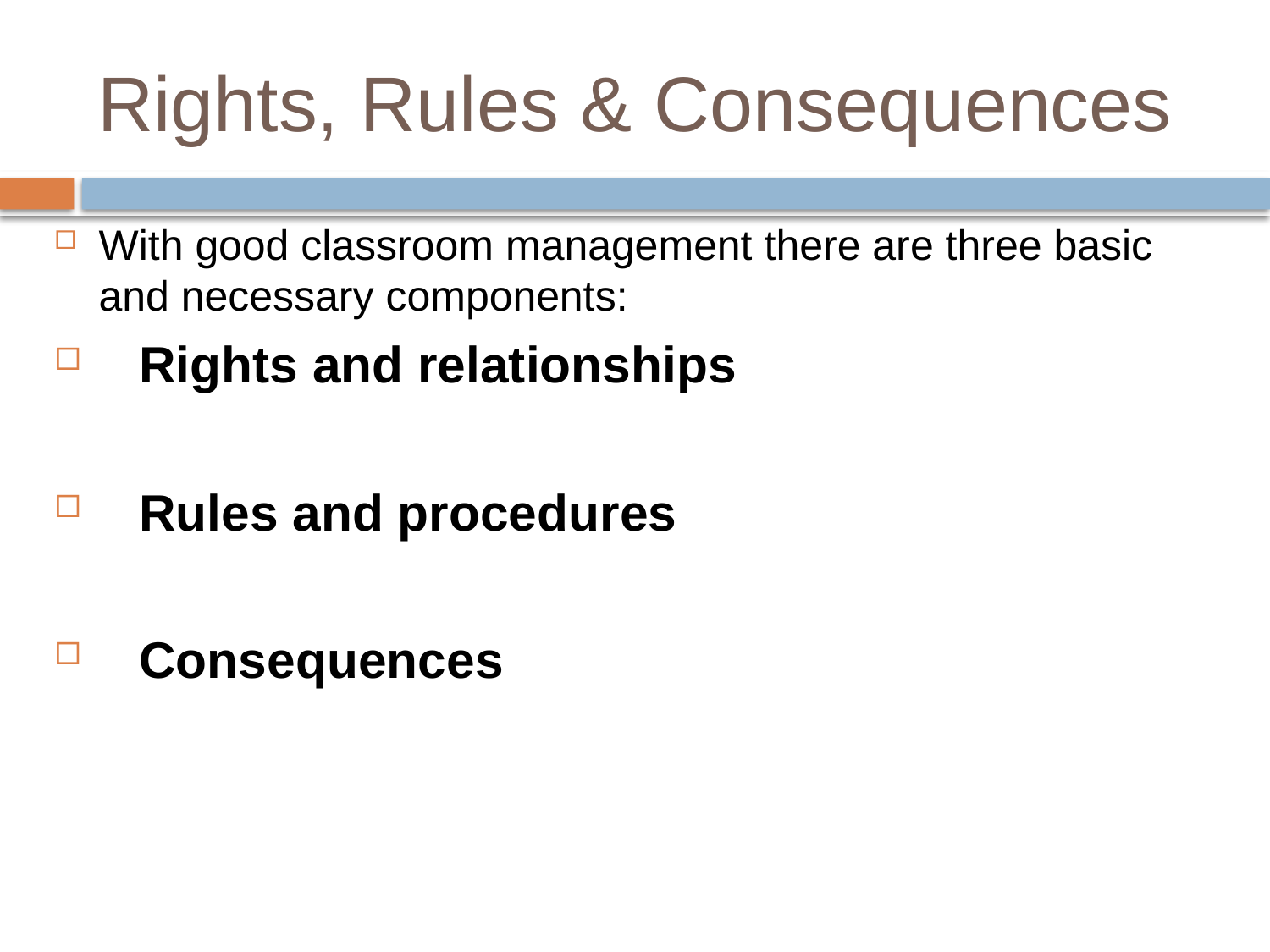

# Rights, Rules & Consequences
With good classroom management there are three basic and necessary components:
Rights and relationships

Rules and procedures

Consequences